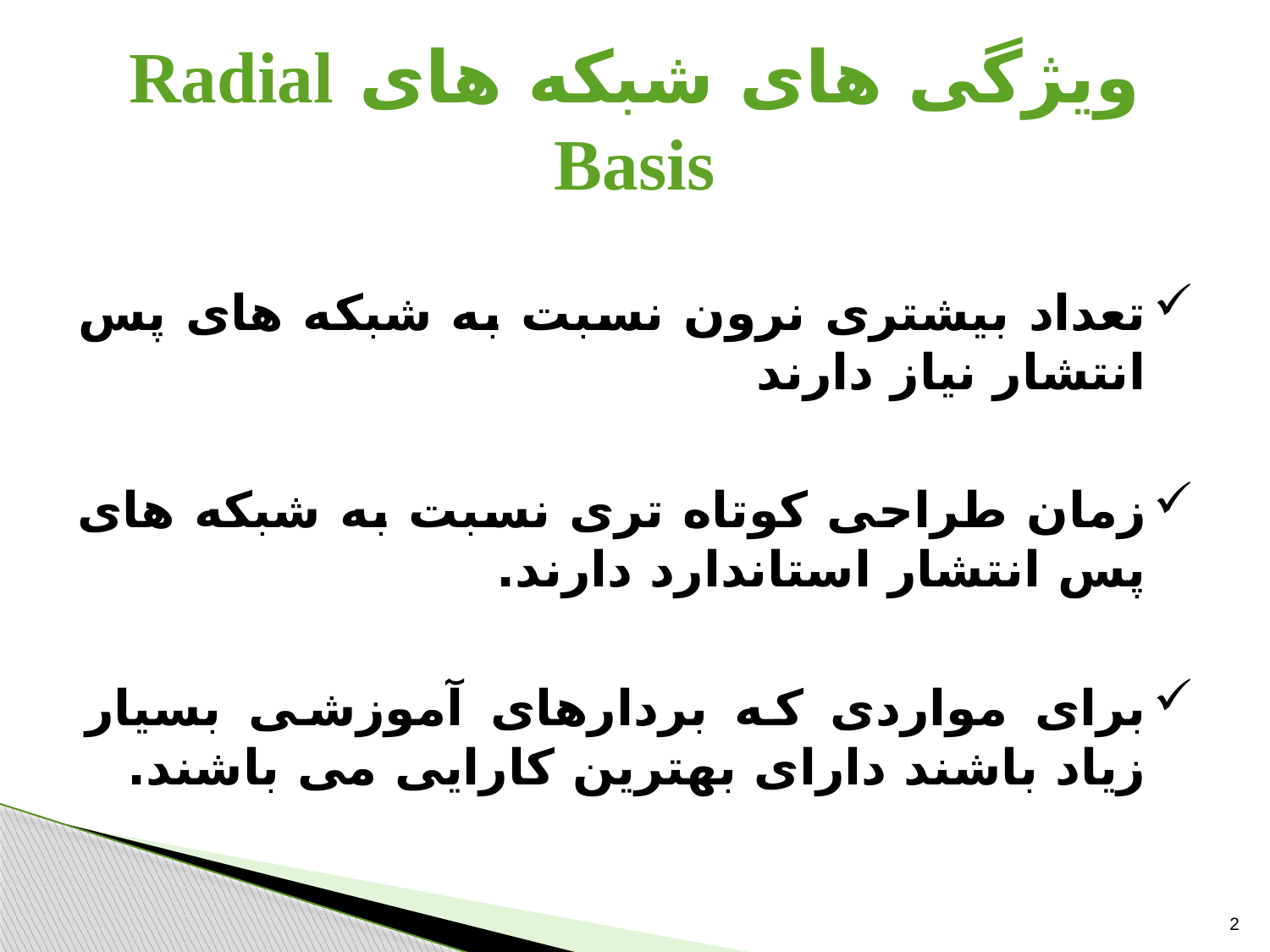

# ویژگی های شبکه های Radial Basis

تعداد بیشتری نرون نسبت به شبکه های پس انتشار نیاز دارند

زمان طراحی کوتاه تری نسبت به شبکه های پس انتشار استاندارد دارند.

برای مواردی که بردارهای آموزشی بسیار زیاد باشند دارای بهترین کارایی می باشند.

2